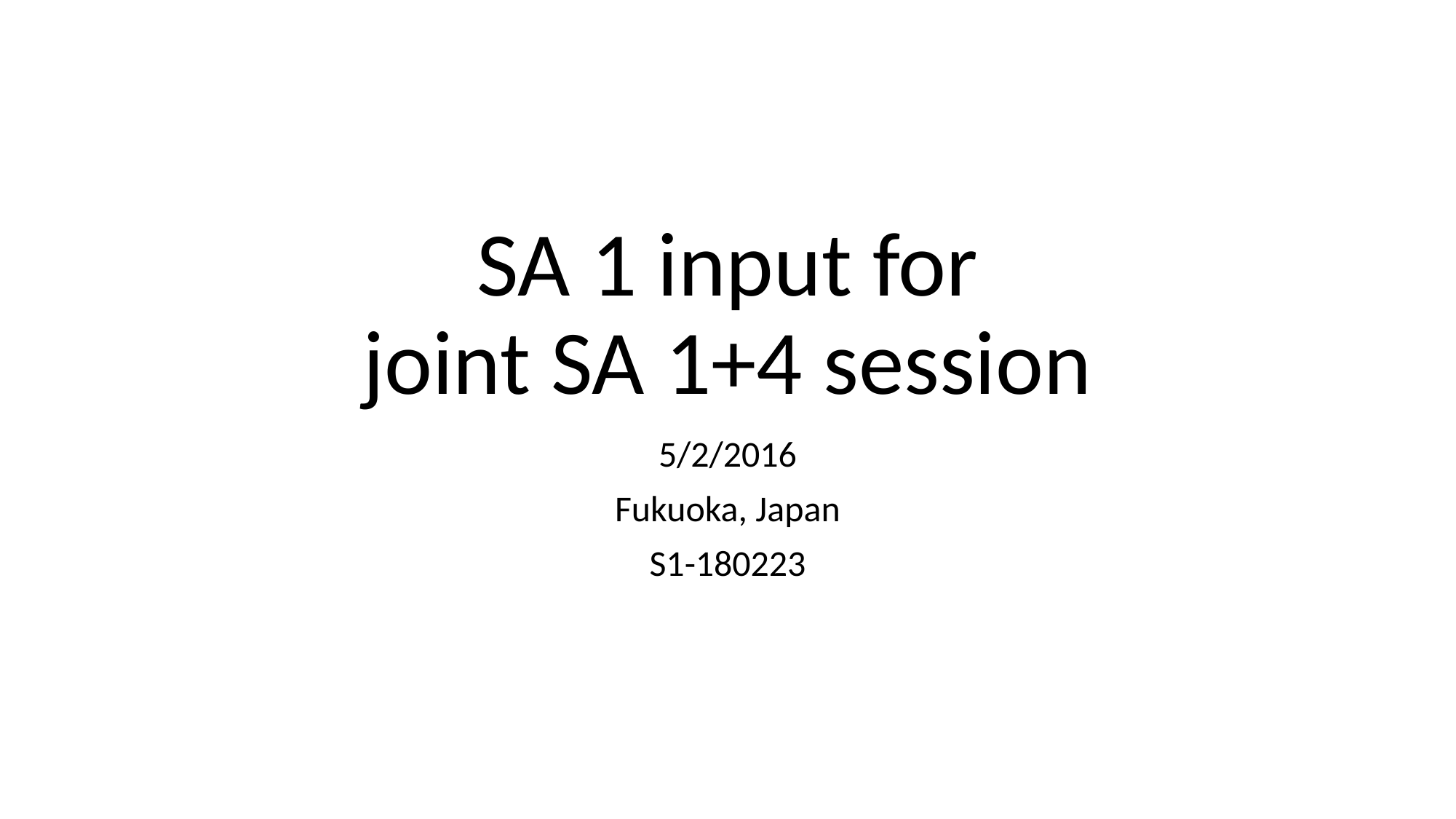

# SA 1 input for joint SA 1+4 session
5/2/2016
Fukuoka, Japan
S1-180223